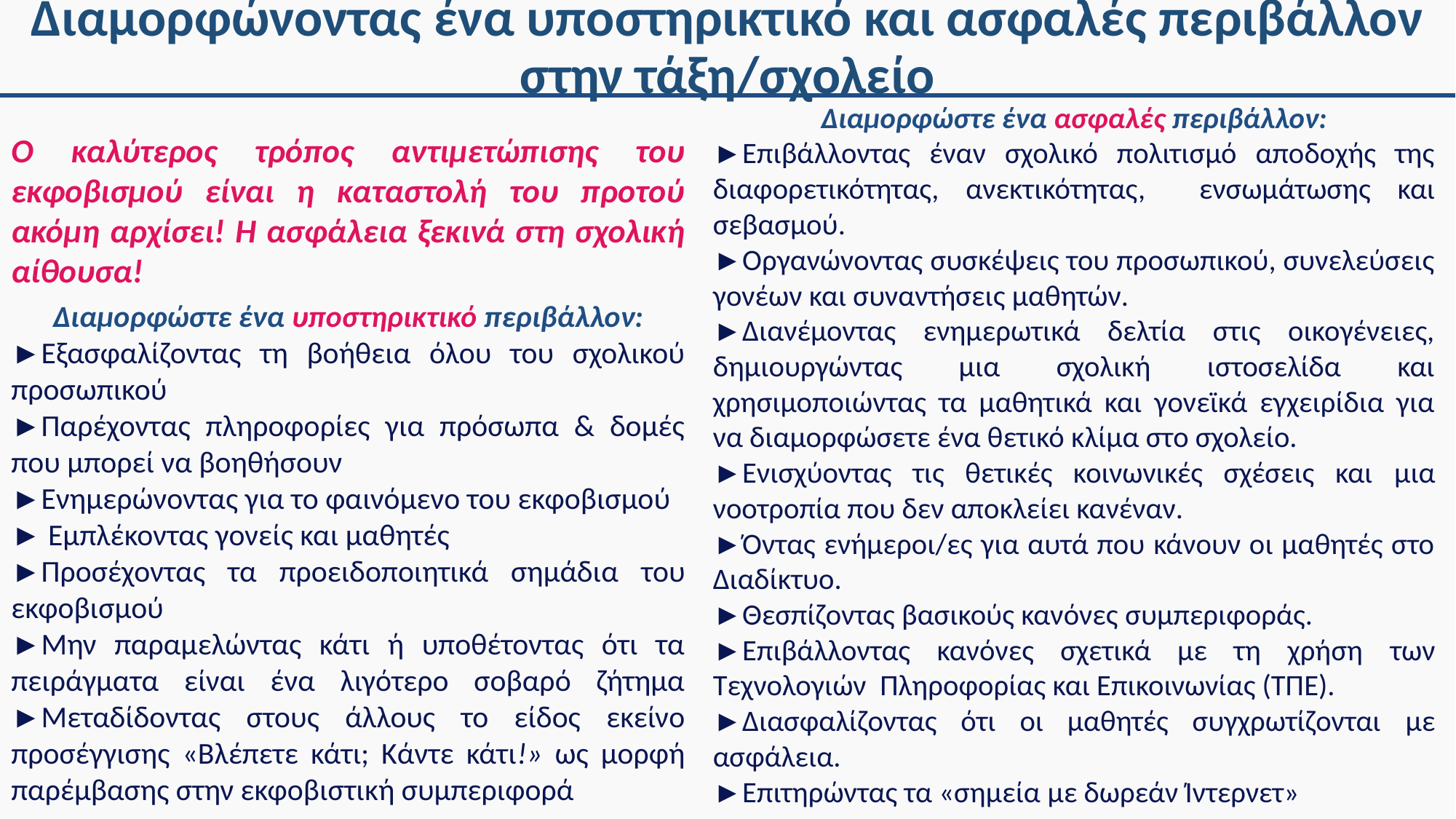

# Διαμορφώνοντας ένα υποστηρικτικό και ασφαλές περιβάλλον στην τάξη/σχολείο
Διαμορφώστε ένα ασφαλές περιβάλλον:
►Επιβάλλοντας έναν σχολικό πολιτισμό αποδοχής της διαφορετικότητας, ανεκτικότητας,  ενσωμάτωσης και σεβασμού.
►Οργανώνοντας συσκέψεις του προσωπικού, συνελεύσεις γονέων και συναντήσεις μαθητών.
►Διανέμοντας ενημερωτικά δελτία στις οικογένειες, δημιουργώντας μια σχολική ιστοσελίδα και χρησιμοποιώντας τα μαθητικά και γονεϊκά εγχειρίδια για να διαμορφώσετε ένα θετικό κλίμα στο σχολείο.
►Ενισχύοντας τις θετικές κοινωνικές σχέσεις και μια νοοτροπία που δεν αποκλείει κανέναν.
►Όντας ενήμεροι/ες για αυτά που κάνουν οι μαθητές στο Διαδίκτυο.
►Θεσπίζοντας βασικούς κανόνες συμπεριφοράς.
►Επιβάλλοντας κανόνες σχετικά με τη χρήση των Τεχνολογιών  Πληροφορίας και Επικοινωνίας (ΤΠΕ).
►Διασφαλίζοντας ότι οι μαθητές συγχρωτίζονται με ασφάλεια.
►Επιτηρώντας τα «σημεία με δωρεάν Ίντερνετ»

Ο καλύτερος τρόπος αντιμετώπισης του εκφοβισμού είναι η καταστολή του προτού ακόμη αρχίσει! Η ασφάλεια ξεκινά στη σχολική αίθουσα!

Διαμορφώστε ένα υποστηρικτικό περιβάλλον:
►Εξασφαλίζοντας τη βοήθεια όλου του σχολικού προσωπικού
►Παρέχοντας πληροφορίες για πρόσωπα & δομές που μπορεί να βοηθήσουν
►Ενημερώνοντας για το φαινόμενο του εκφοβισμού
► Εμπλέκοντας γονείς και μαθητές
►Προσέχοντας τα προειδοποιητικά σημάδια του εκφοβισμού
►Μην παραμελώντας κάτι ή υποθέτοντας ότι τα πειράγματα είναι ένα λιγότερο σοβαρό ζήτημα ►Μεταδίδοντας στους άλλους το είδος εκείνο προσέγγισης «Βλέπετε κάτι; Κάντε κάτι!» ως μορφή παρέμβασης στην εκφοβιστική συμπεριφορά